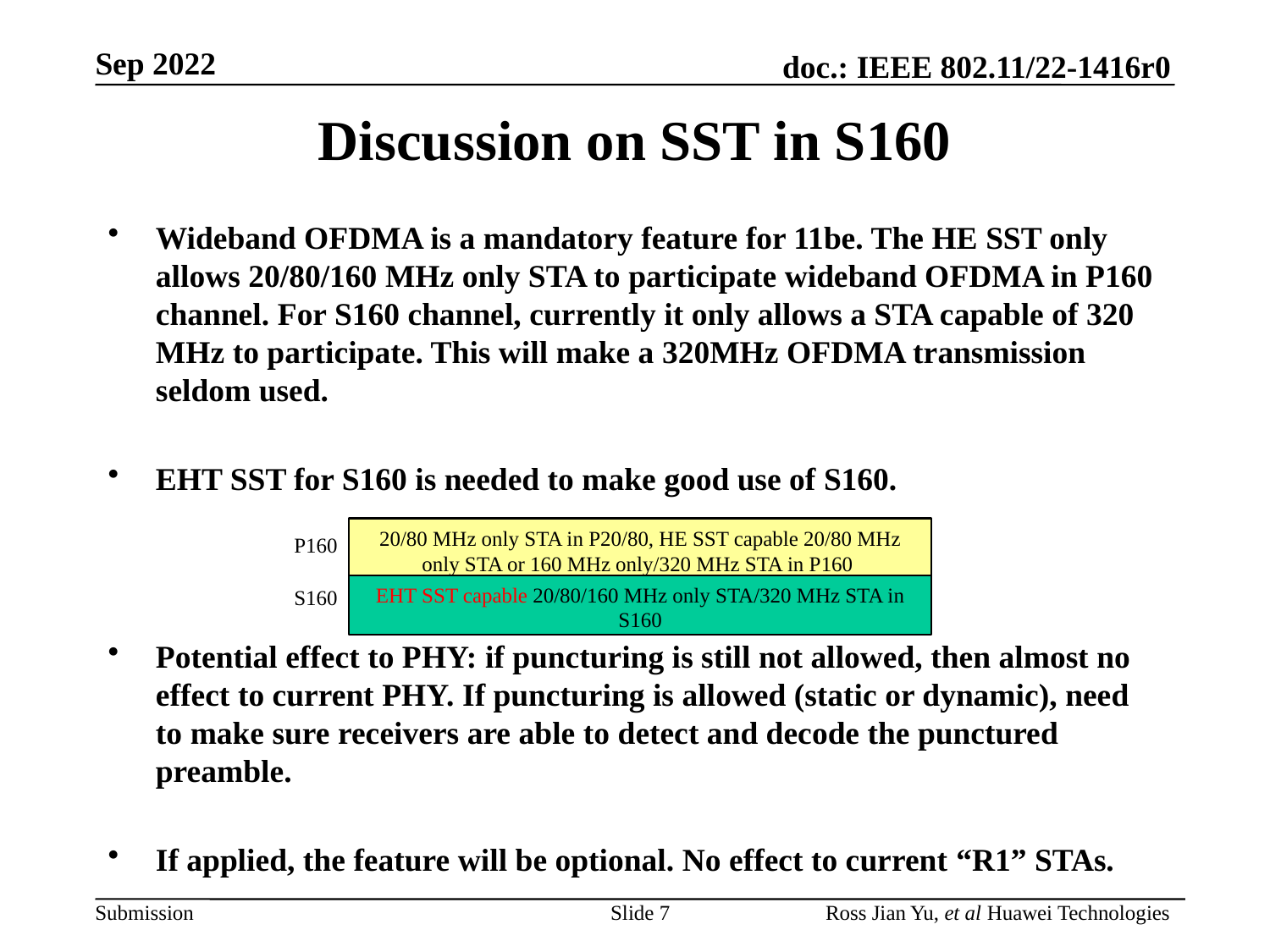

# Discussion on SST in S160
Wideband OFDMA is a mandatory feature for 11be. The HE SST only allows 20/80/160 MHz only STA to participate wideband OFDMA in P160 channel. For S160 channel, currently it only allows a STA capable of 320 MHz to participate. This will make a 320MHz OFDMA transmission seldom used.

EHT SST for S160 is needed to make good use of S160.

Potential effect to PHY: if puncturing is still not allowed, then almost no effect to current PHY. If puncturing is allowed (static or dynamic), need to make sure receivers are able to detect and decode the punctured preamble.

If applied, the feature will be optional. No effect to current “R1” STAs.
20/80 MHz only STA in P20/80, HE SST capable 20/80 MHz only STA or 160 MHz only/320 MHz STA in P160
P160
EHT SST capable 20/80/160 MHz only STA/320 MHz STA in S160
S160
Slide 7